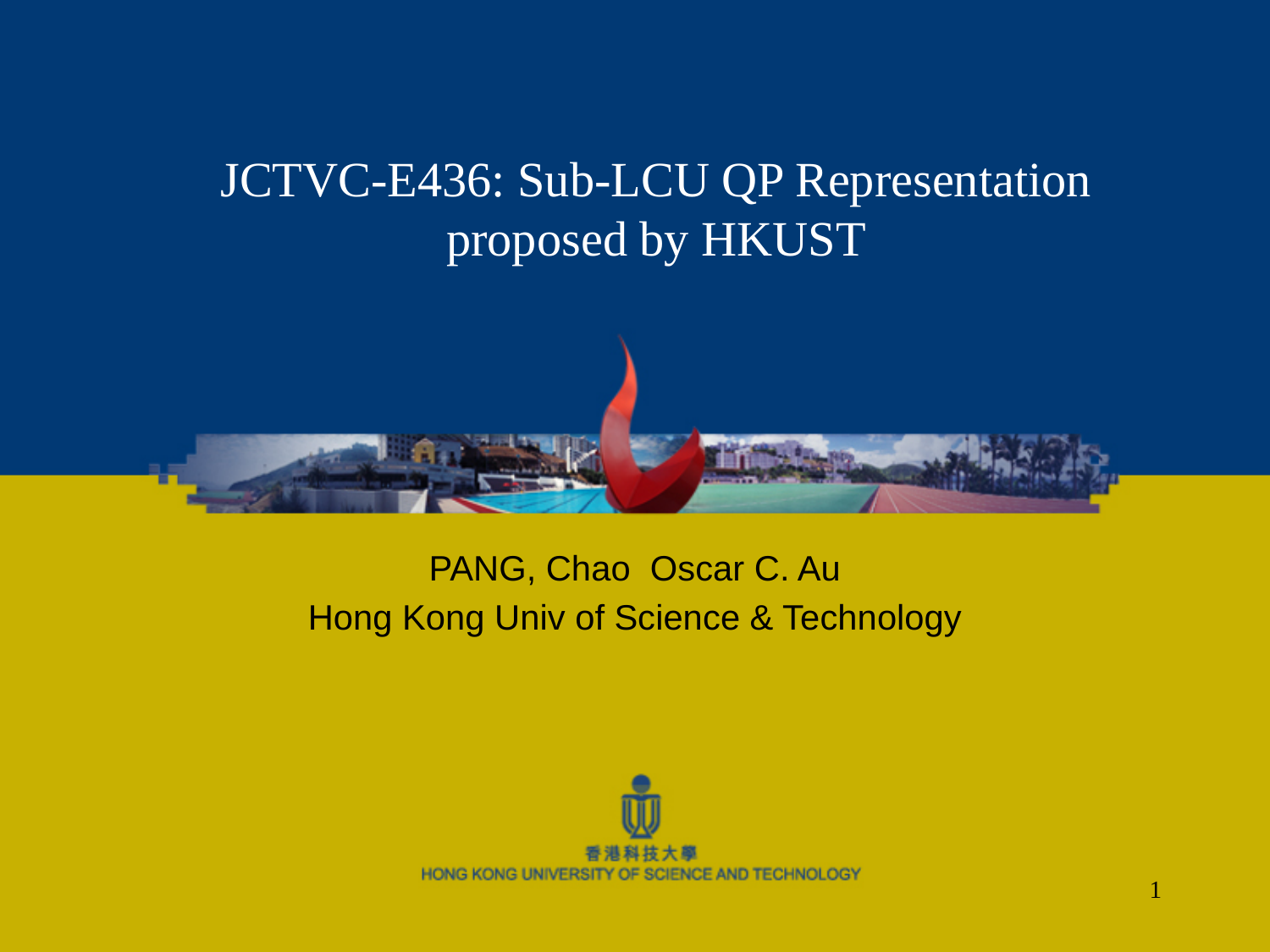

# JCTVC-E436: Sub-LCU QP Representation proposed by HKUST
PANG, Chao  Oscar C. Au
Hong Kong Univ of Science & Technology

1